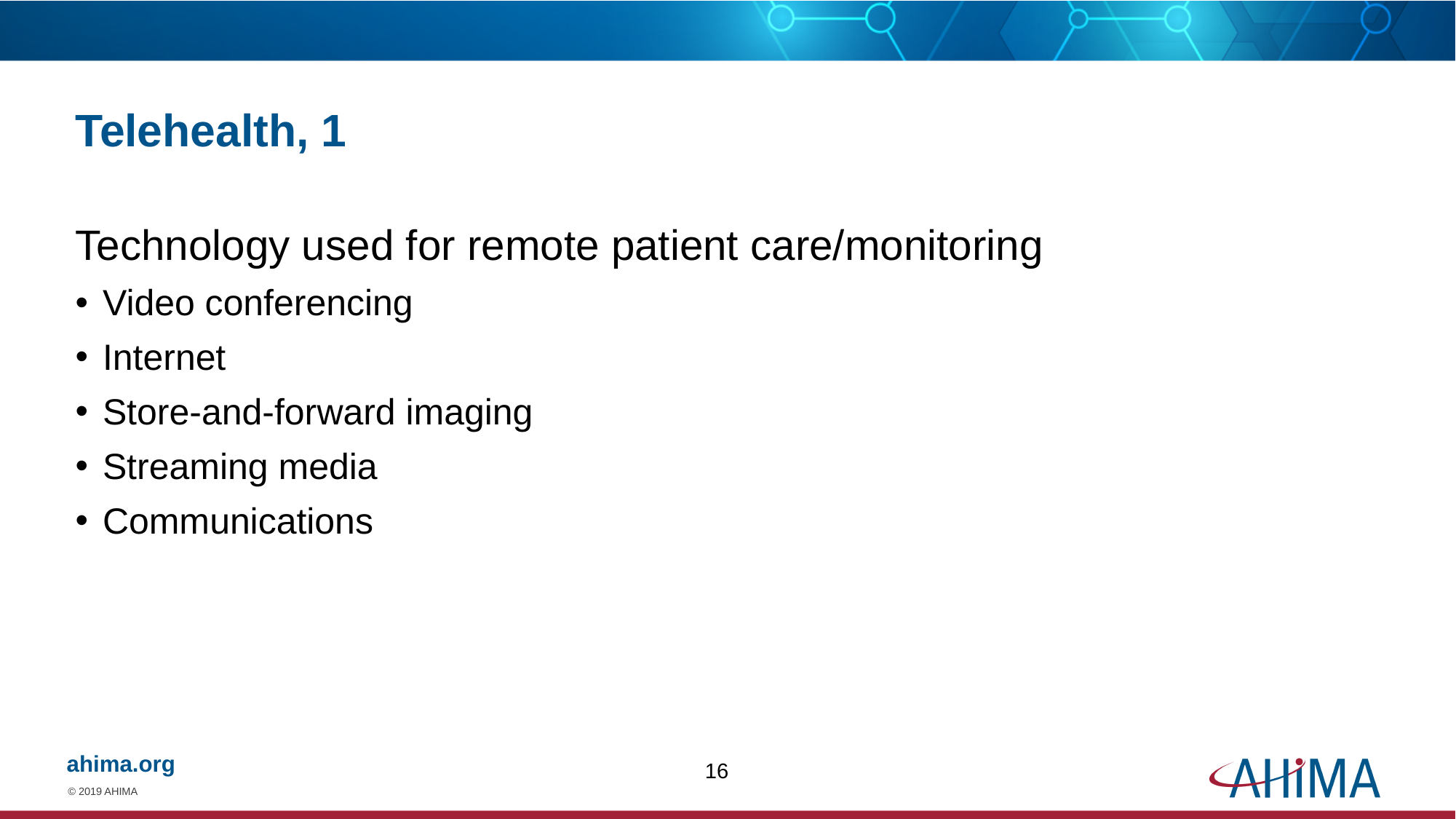

# Telehealth, 1
Technology used for remote patient care/monitoring
Video conferencing
Internet
Store-and-forward imaging
Streaming media
Communications